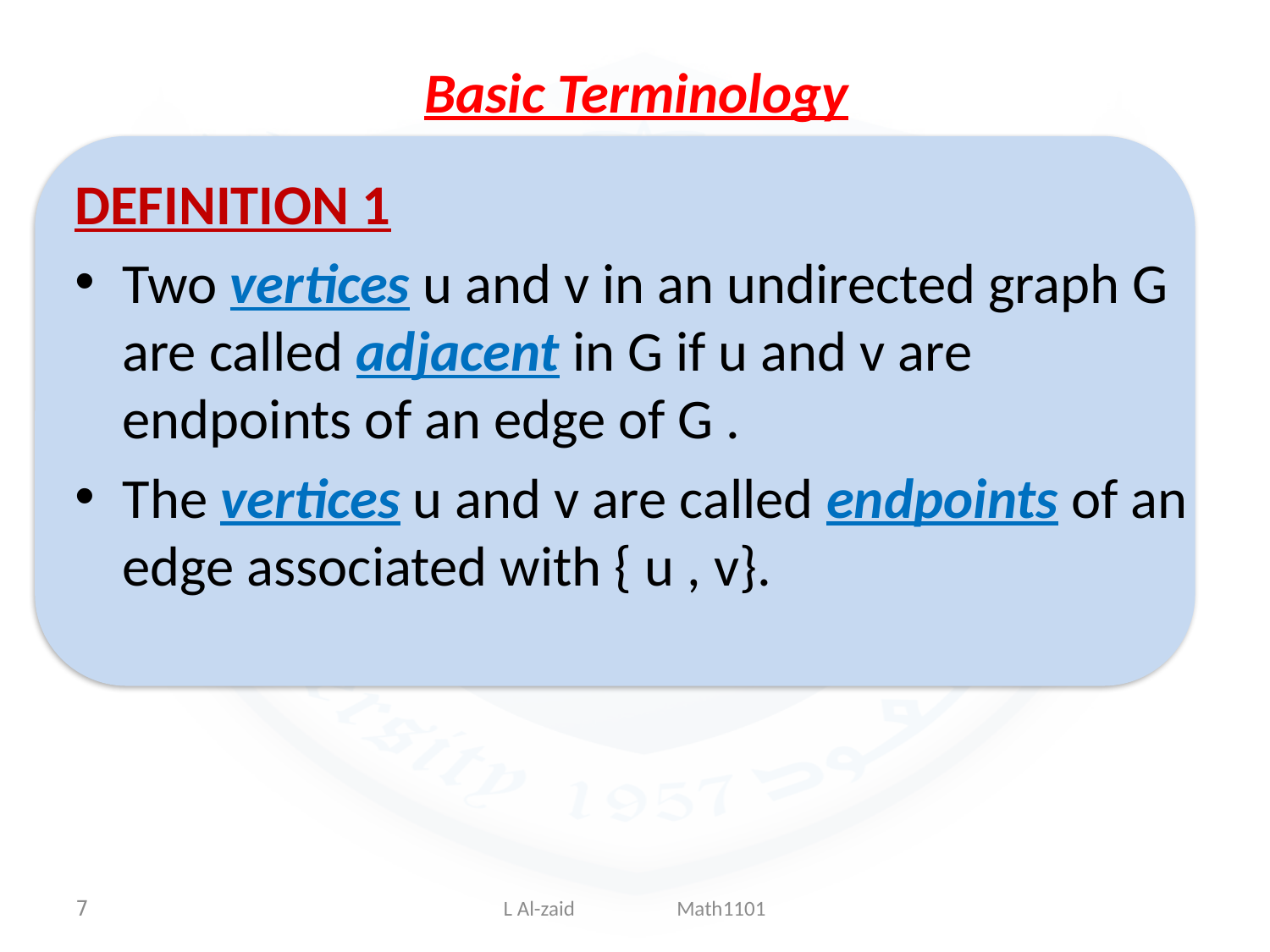

# Basic Terminology

DEFINITION 1
Two vertices u and v in an undirected graph G are called adjacent in G if u and v are endpoints of an edge of G .
The vertices u and v are called endpoints of an edge associated with { u , v}.
7
L Al-zaid                     Math1101